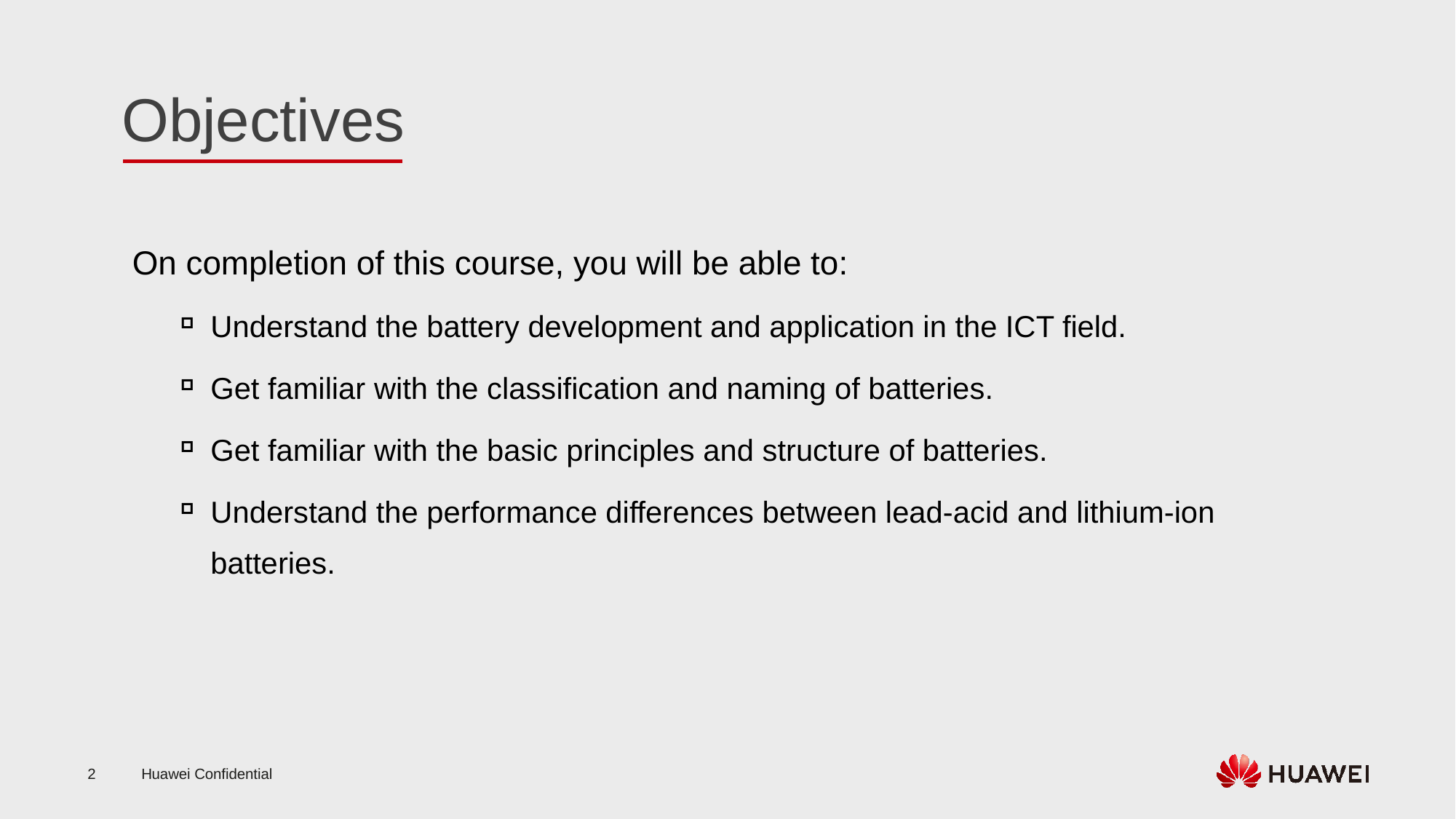

On completion of this course, you will be able to:
Understand the battery development and application in the ICT field.
Get familiar with the classification and naming of batteries.
Get familiar with the basic principles and structure of batteries.
Understand the performance differences between lead-acid and lithium-ion batteries.